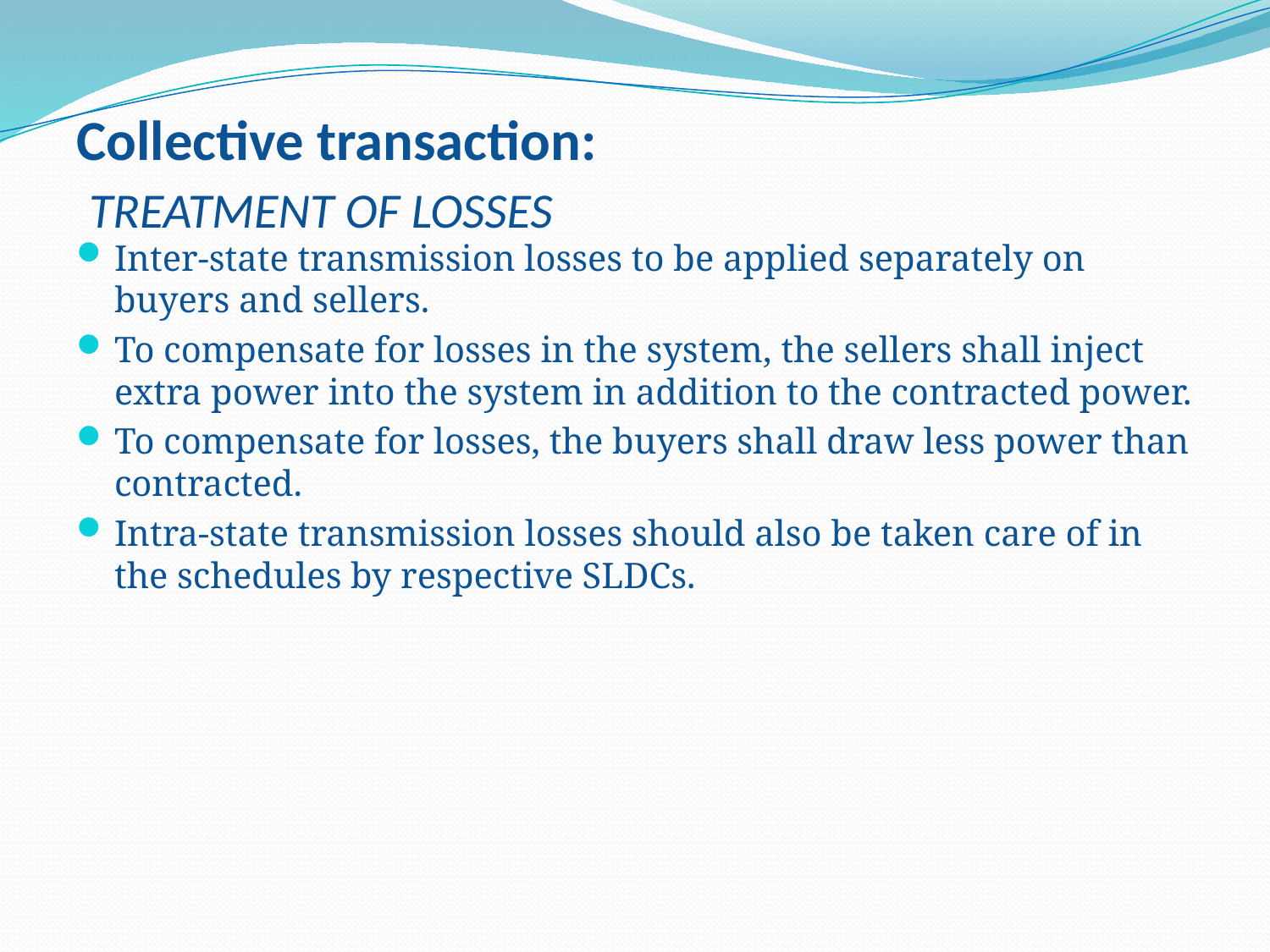

# Collective transaction: TREATMENT OF LOSSES

Inter-state transmission losses to be applied separately on buyers and sellers.
To compensate for losses in the system, the sellers shall inject extra power into the system in addition to the contracted power.
To compensate for losses, the buyers shall draw less power than contracted.
Intra-state transmission losses should also be taken care of in the schedules by respective SLDCs.